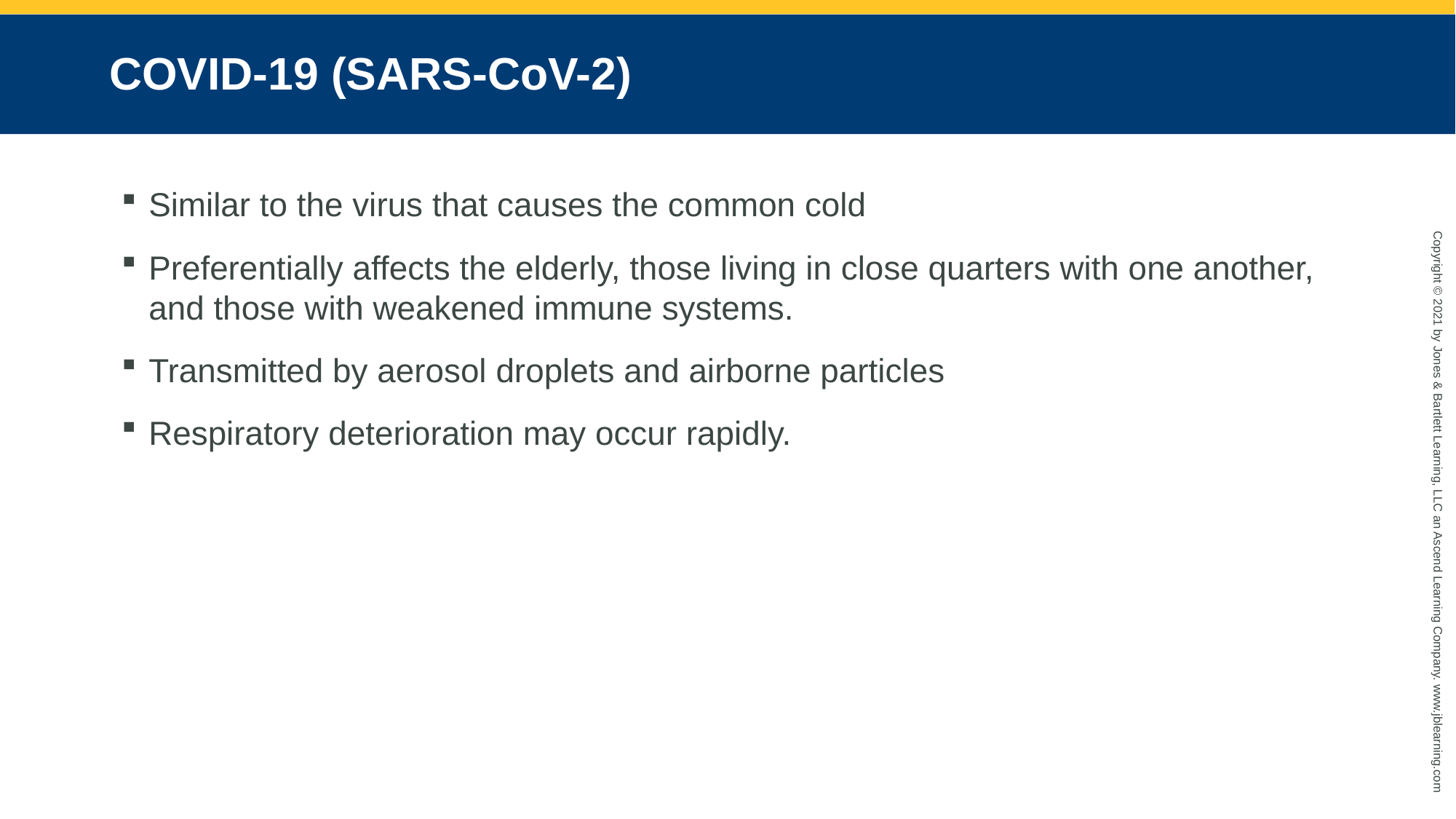

# COVID-19 (SARS-CoV-2)
Similar to the virus that causes the common cold
Preferentially affects the elderly, those living in close quarters with one another, and those with weakened immune systems.
Transmitted by aerosol droplets and airborne particles
Respiratory deterioration may occur rapidly.